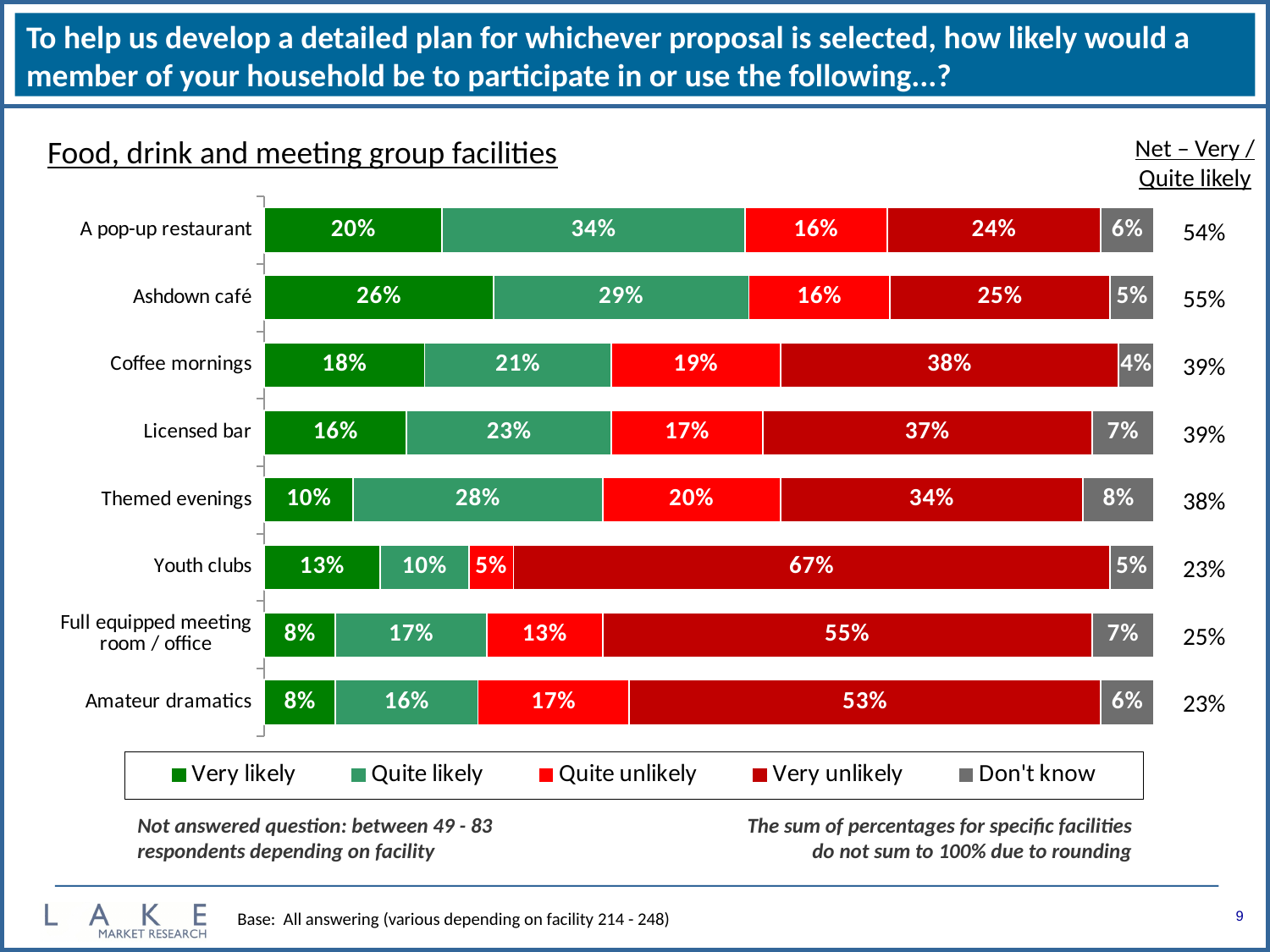

# To help us develop a detailed plan for whichever proposal is selected, how likely would a member of your household be to participate in or use the following...?
Food, drink and meeting group facilities
Net – Very / Quite likely

### Chart

| Category | Very likely | Quite likely | Quite unlikely | Very unlikely | Don't know |
|---|---|---|---|---|---|
| A pop-up restaurant | 0.2 | 0.34 | 0.16 | 0.24 | 0.06 |
| Ashdown café | 0.26 | 0.29 | 0.16 | 0.25 | 0.05 |
| Coffee mornings | 0.18 | 0.21 | 0.19 | 0.38 | 0.04 |
| Licensed bar | 0.16 | 0.23 | 0.17 | 0.37 | 0.07 |
| Themed evenings | 0.1 | 0.28 | 0.2 | 0.34 | 0.08 |
| Youth clubs | 0.13 | 0.1 | 0.05 | 0.67 | 0.05 |
| Full equipped meeting room / office | 0.08 | 0.17 | 0.13 | 0.55 | 0.07 |
| Amateur dramatics | 0.08 | 0.16 | 0.17 | 0.53 | 0.06 |
54%
55%
39%
39%
38%
23%
25%
23%
Not answered question: between 49 - 83 respondents depending on facility
The sum of percentages for specific facilities do not sum to 100% due to rounding
Base:  All answering (various depending on facility 214 - 248)
9